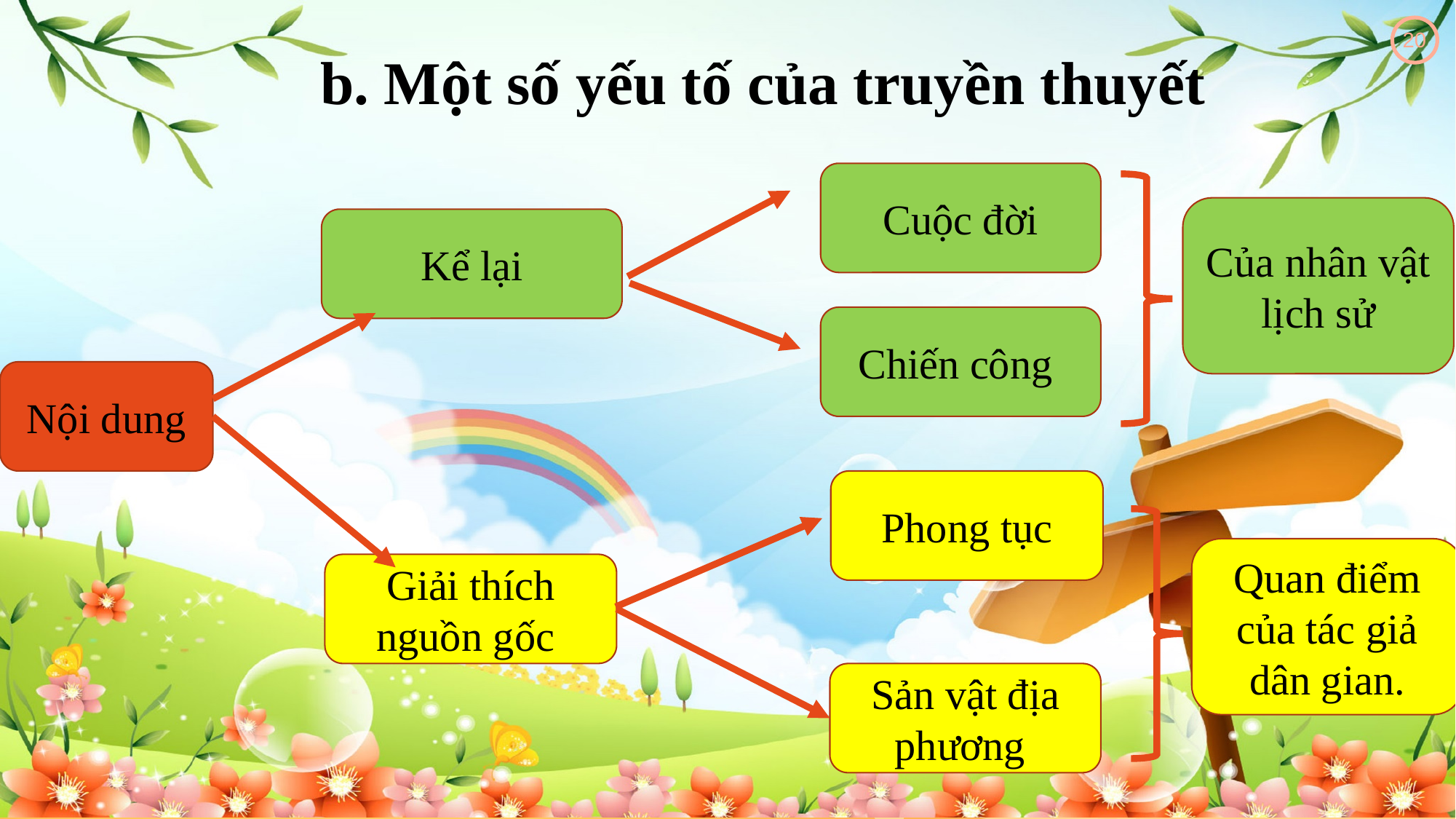

b. Một số yếu tố của truyền thuyết

20
Cuộc đời

Của nhân vật lịch sử
Kể lại
Chiến công
Nội dung
Phong tục

Quan điểm của tác giả dân gian.
Giải thích nguồn gốc
Sản vật địa phương